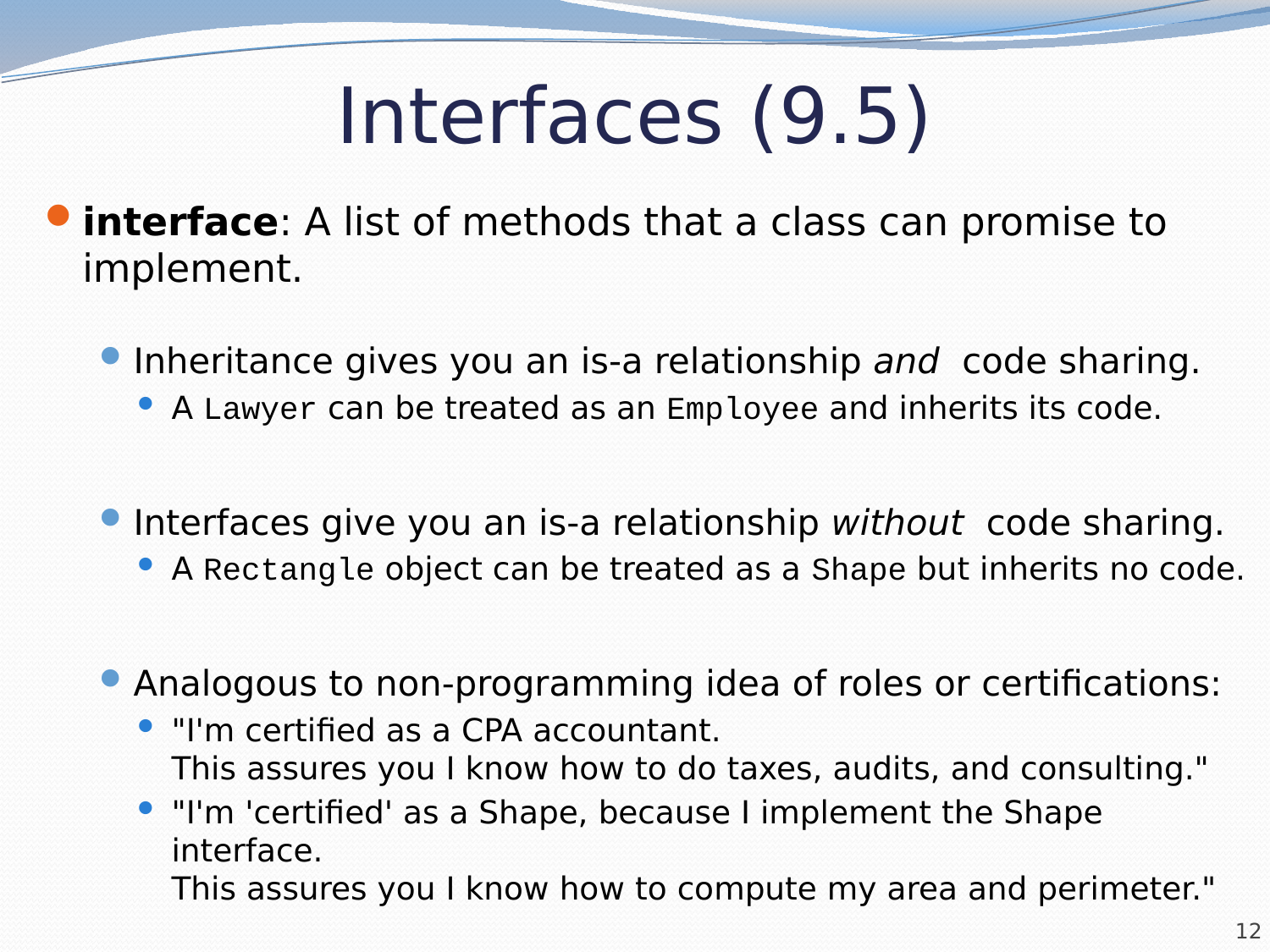

# Interfaces (9.5)
interface: A list of methods that a class can promise to implement.

Inheritance gives you an is-a relationship and  code sharing.
A Lawyer can be treated as an Employee and inherits its code.

Interfaces give you an is-a relationship without  code sharing.
A Rectangle object can be treated as a Shape but inherits no code.

Analogous to non-programming idea of roles or certifications:
"I'm certified as a CPA accountant.
This assures you I know how to do taxes, audits, and consulting."
"I'm 'certified' as a Shape, because I implement the Shape interface.
This assures you I know how to compute my area and perimeter."